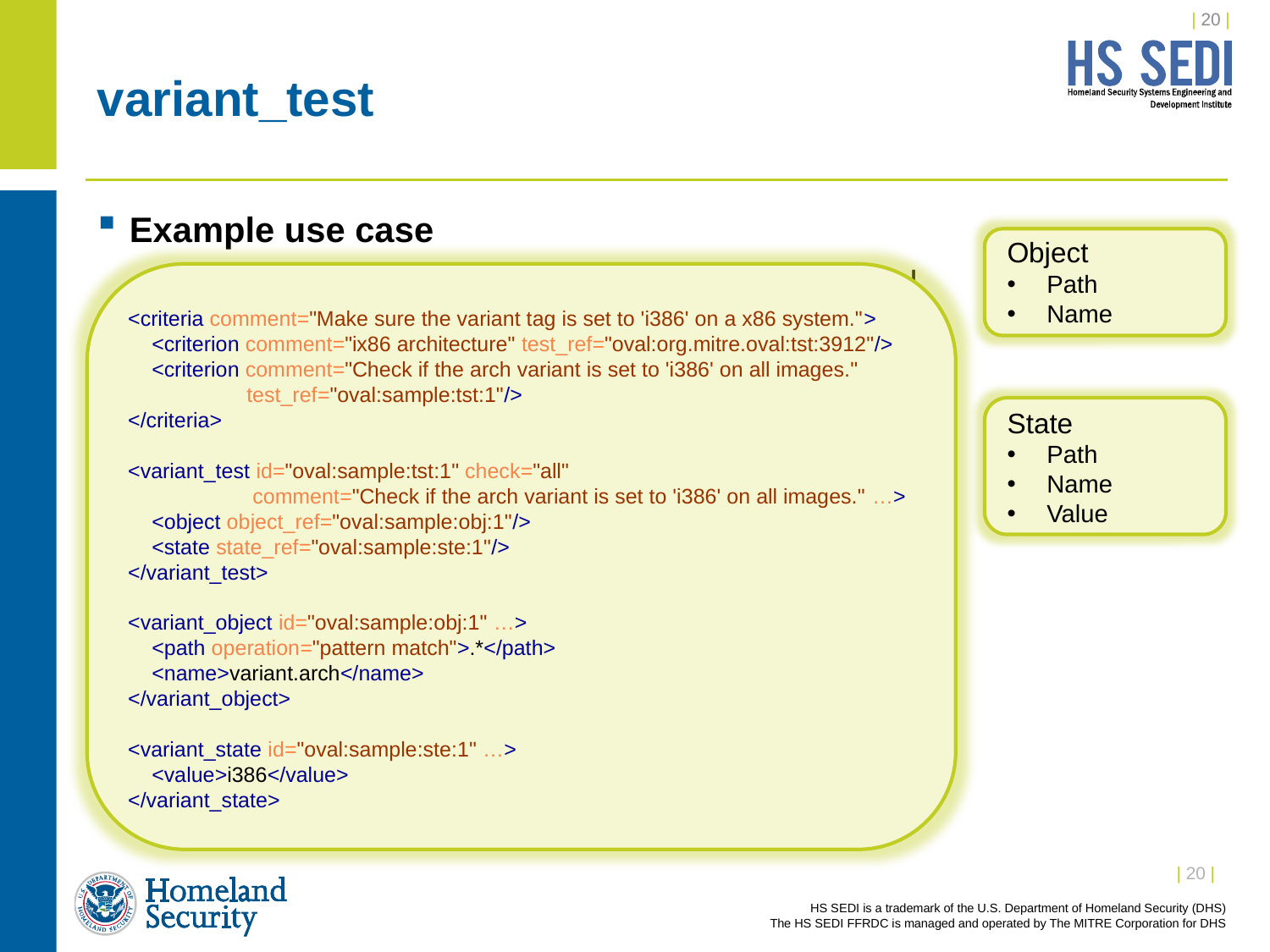

| 20 |
# variant_test
Example use case
Ensure that only i386 packages can be installed on x86 hardware.

Implementation
pkg variant

Object
Path
Name

<criteria comment="Make sure the variant tag is set to 'i386' on a x86 system.">
    <criterion comment="ix86 architecture" test_ref="oval:org.mitre.oval:tst:3912"/>
    <criterion comment="Check if the arch variant is set to 'i386' on all images."
                    test_ref="oval:sample:tst:1"/>
</criteria>

<variant_test id="oval:sample:tst:1" check="all"
                     comment="Check if the arch variant is set to 'i386' on all images." …>
    <object object_ref="oval:sample:obj:1"/>
    <state state_ref="oval:sample:ste:1"/>
</variant_test>

<variant_object id="oval:sample:obj:1" …>
    <path operation="pattern match">.*</path>
    <name>variant.arch</name>
</variant_object>

<variant_state id="oval:sample:ste:1" …>
    <value>i386</value>
</variant_state>

State
Path
Name
Value
| 20 |